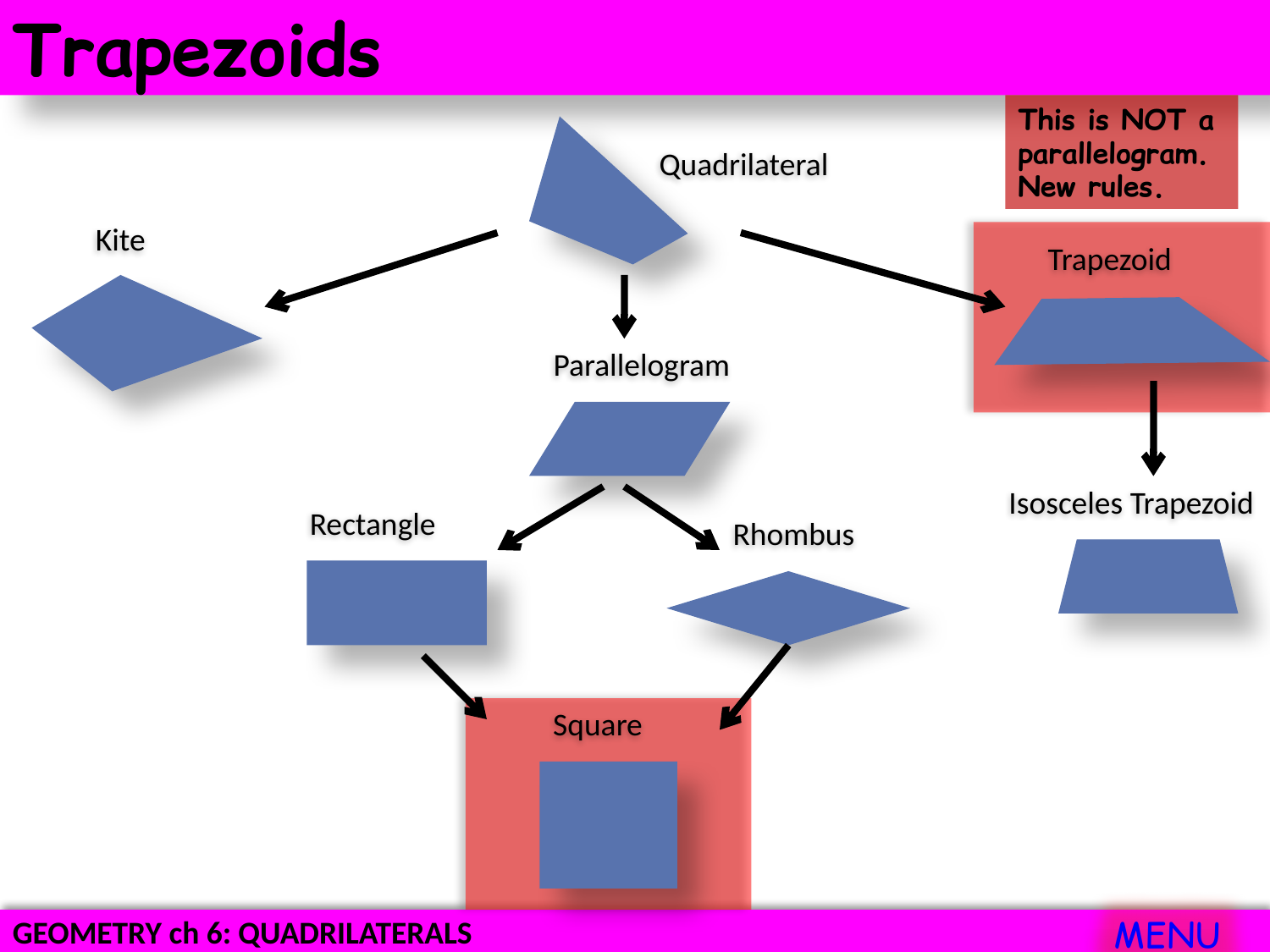

Trapezoids
This is NOT a parallelogram.  New rules.

Quadrilateral
Kite

Trapezoid

Parallelogram

Isosceles Trapezoid
Rectangle
Rhombus

Square

MENU
GEOMETRY ch 6: QUADRILATERALS